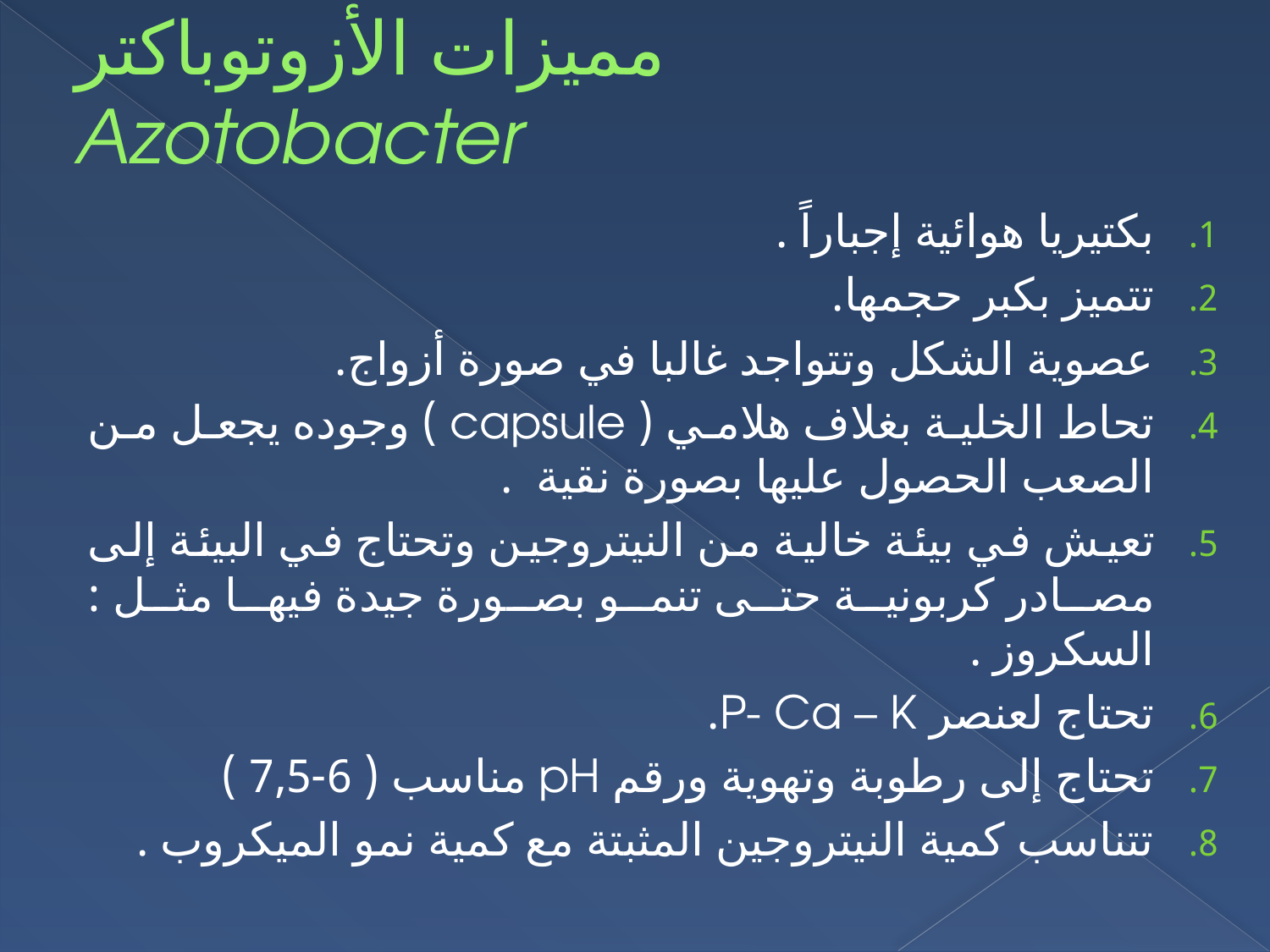

# مميزات الأزوتوباكتر Azotobacter
بكتيريا هوائية إجباراً .
تتميز بكبر حجمها.
عصوية الشكل وتتواجد غالبا في صورة أزواج.
تحاط الخلية بغلاف هلامي ( capsule ) وجوده يجعل من الصعب الحصول عليها بصورة نقية  .
تعيش في بيئة خالية من النيتروجين وتحتاج في البيئة إلى مصادر كربونية حتى تنمو بصورة جيدة فيها مثل : السكروز .
تحتاج لعنصر P- Ca – K.
تحتاج إلى رطوبة وتهوية ورقم pH مناسب ( 6-7,5 )
تتناسب كمية النيتروجين المثبتة مع كمية نمو الميكروب .